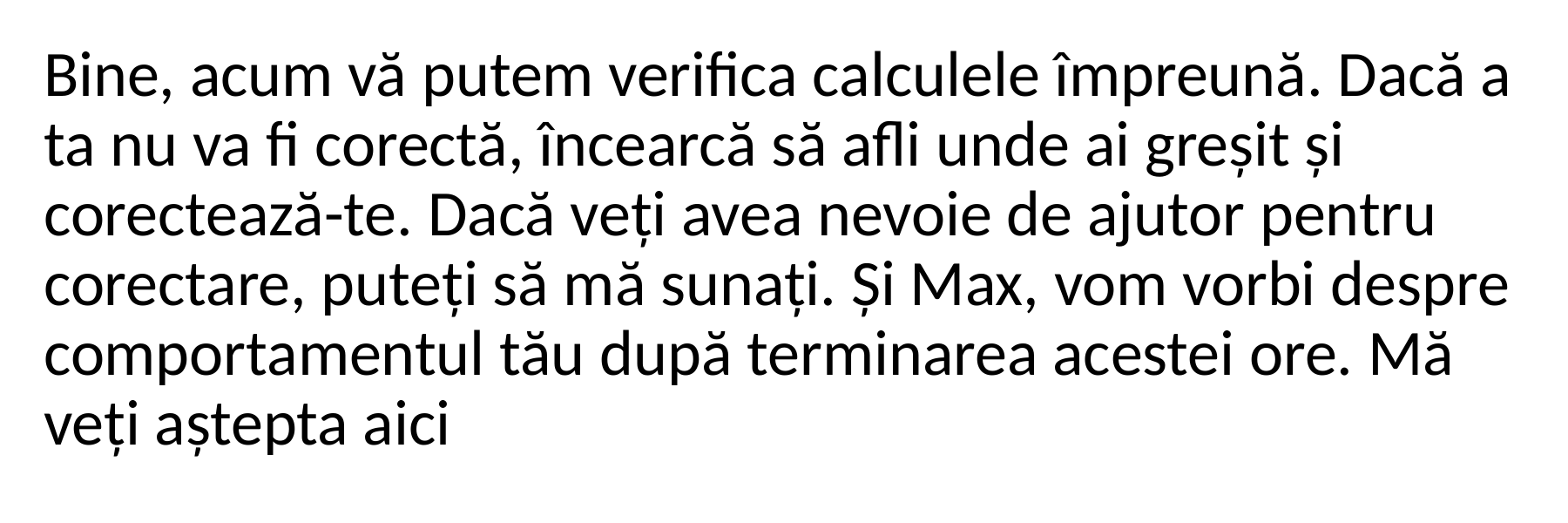

Bine, acum vă putem verifica calculele împreună. Dacă a ta nu va fi corectă, încearcă să afli unde ai greșit și corectează-te. Dacă veți avea nevoie de ajutor pentru corectare, puteți să mă sunați. Și Max, vom vorbi despre comportamentul tău după terminarea acestei ore. Mă veți aștepta aici